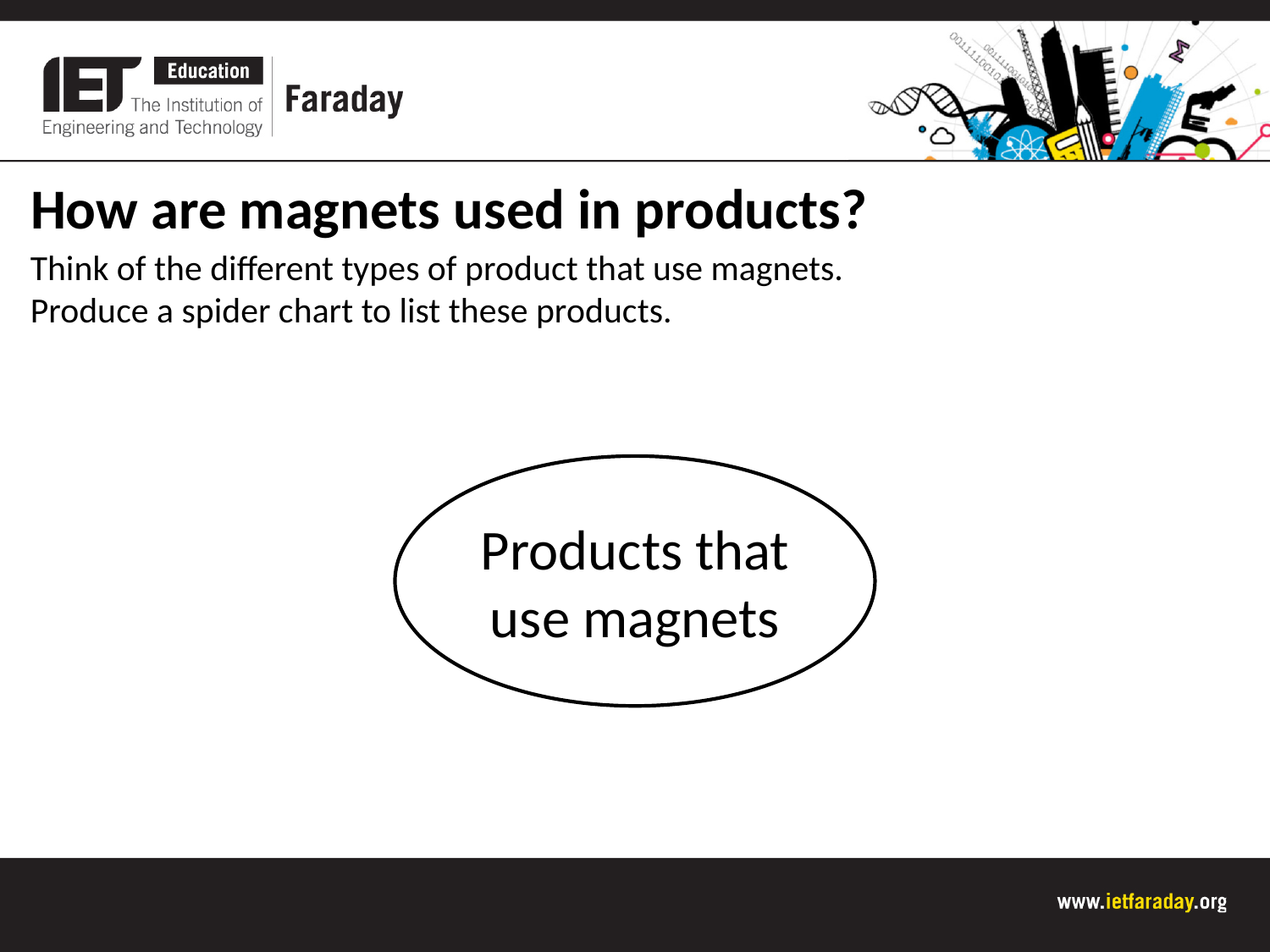

How are magnets used in products?
Think of the different types of product that use magnets.
Produce a spider chart to list these products.
Products that use magnets